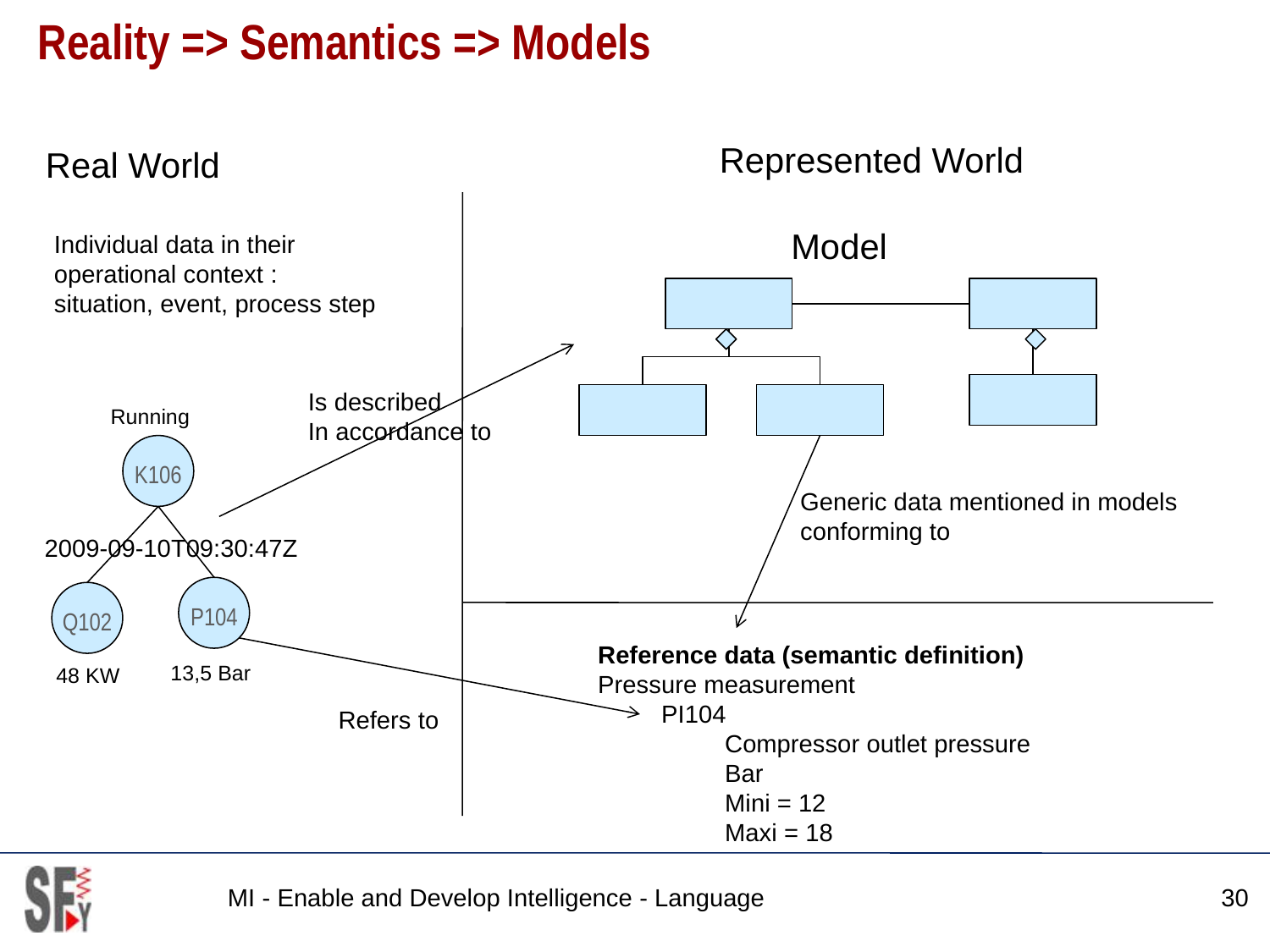

# Reality => Semantics => Models
Represented World
Real World
Model
Individual data in their operational context :
situation, event, process step

Is described
In accordance to

Running
K106
Generic data mentioned in models
conforming to
2009-09-10T09:30:47Z
P104
Q102
Reference data (semantic definition)
Pressure measurement
PI104
Compressor outlet pressure
Bar
Mini = 12
Maxi = 18
13,5 Bar
48 KW
Refers to
MI - Enable and Develop Intelligence - Language
30